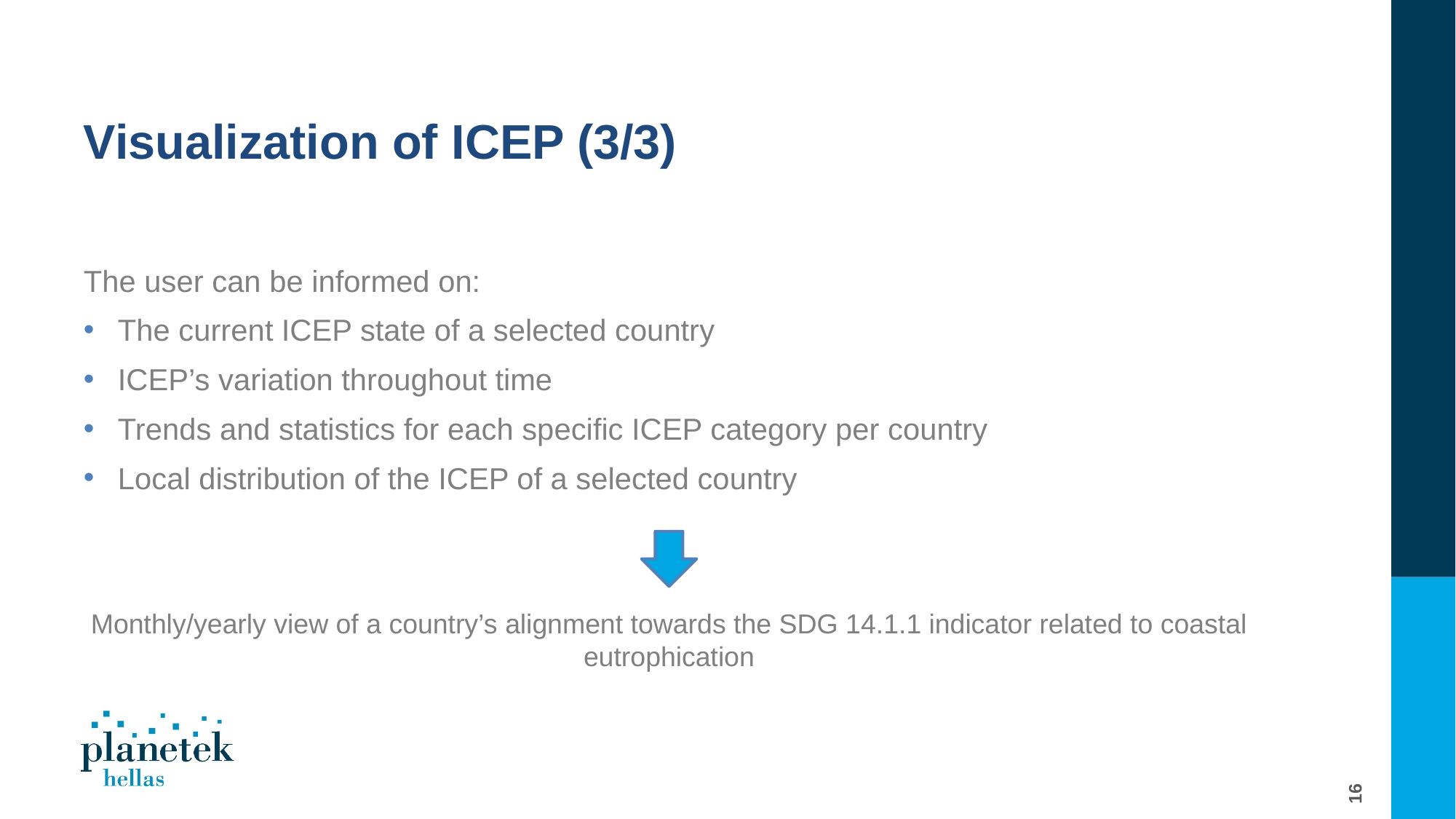

# Visualization of ICEP (3/3)

The user can be informed on:
The current ICEP state of a selected country
ICEP’s variation throughout time
Trends and statistics for each specific ICEP category per country
Local distribution of the ICEP of a selected country

Monthly/yearly view of a country’s alignment towards the SDG 14.1.1 indicator related to coastal eutrophication